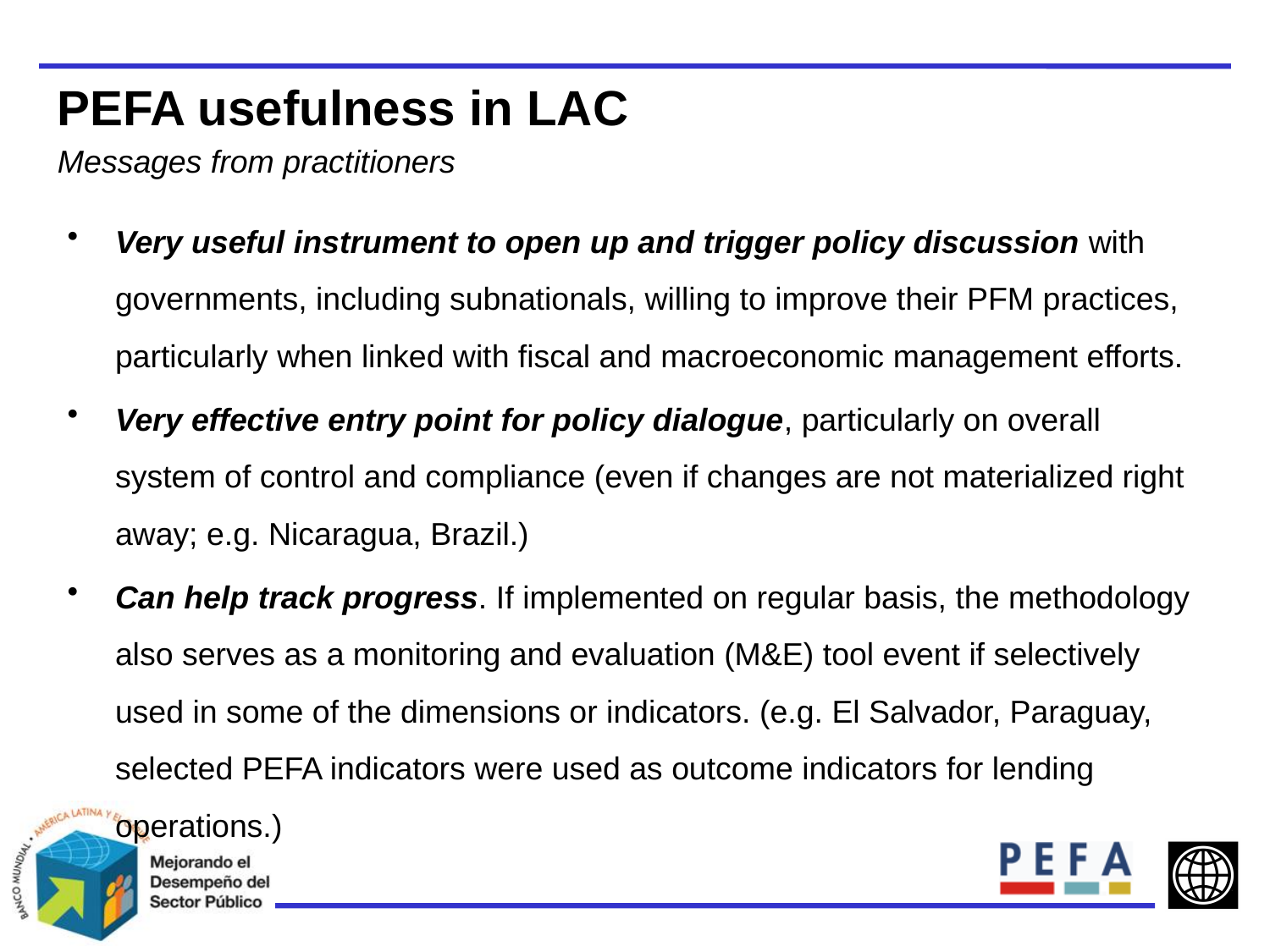

PEFA usefulness in LAC
Messages from practitioners
Very useful instrument to open up and trigger policy discussion with governments, including subnationals, willing to improve their PFM practices, particularly when linked with fiscal and macroeconomic management efforts.
Very effective entry point for policy dialogue, particularly on overall system of control and compliance (even if changes are not materialized right away; e.g. Nicaragua, Brazil.)
Can help track progress. If implemented on regular basis, the methodology also serves as a monitoring and evaluation (M&E) tool event if selectively used in some of the dimensions or indicators. (e.g. El Salvador, Paraguay, selected PEFA indicators were used as outcome indicators for lending operations.)